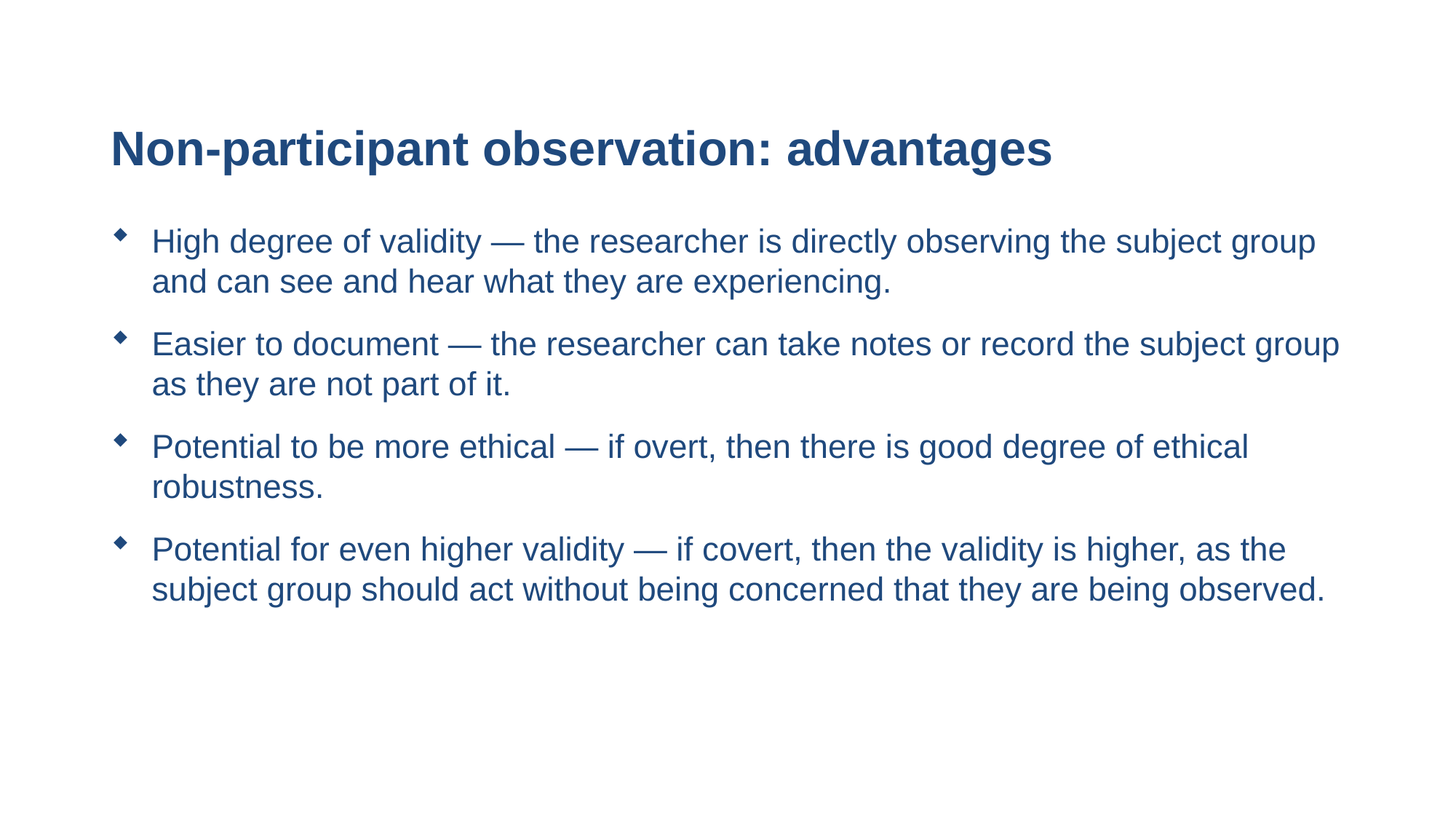

# Non-participant observation: advantages
High degree of validity — the researcher is directly observing the subject group and can see and hear what they are experiencing.
Easier to document — the researcher can take notes or record the subject group as they are not part of it.
Potential to be more ethical — if overt, then there is good degree of ethical robustness.
Potential for even higher validity — if covert, then the validity is higher, as the subject group should act without being concerned that they are being observed.